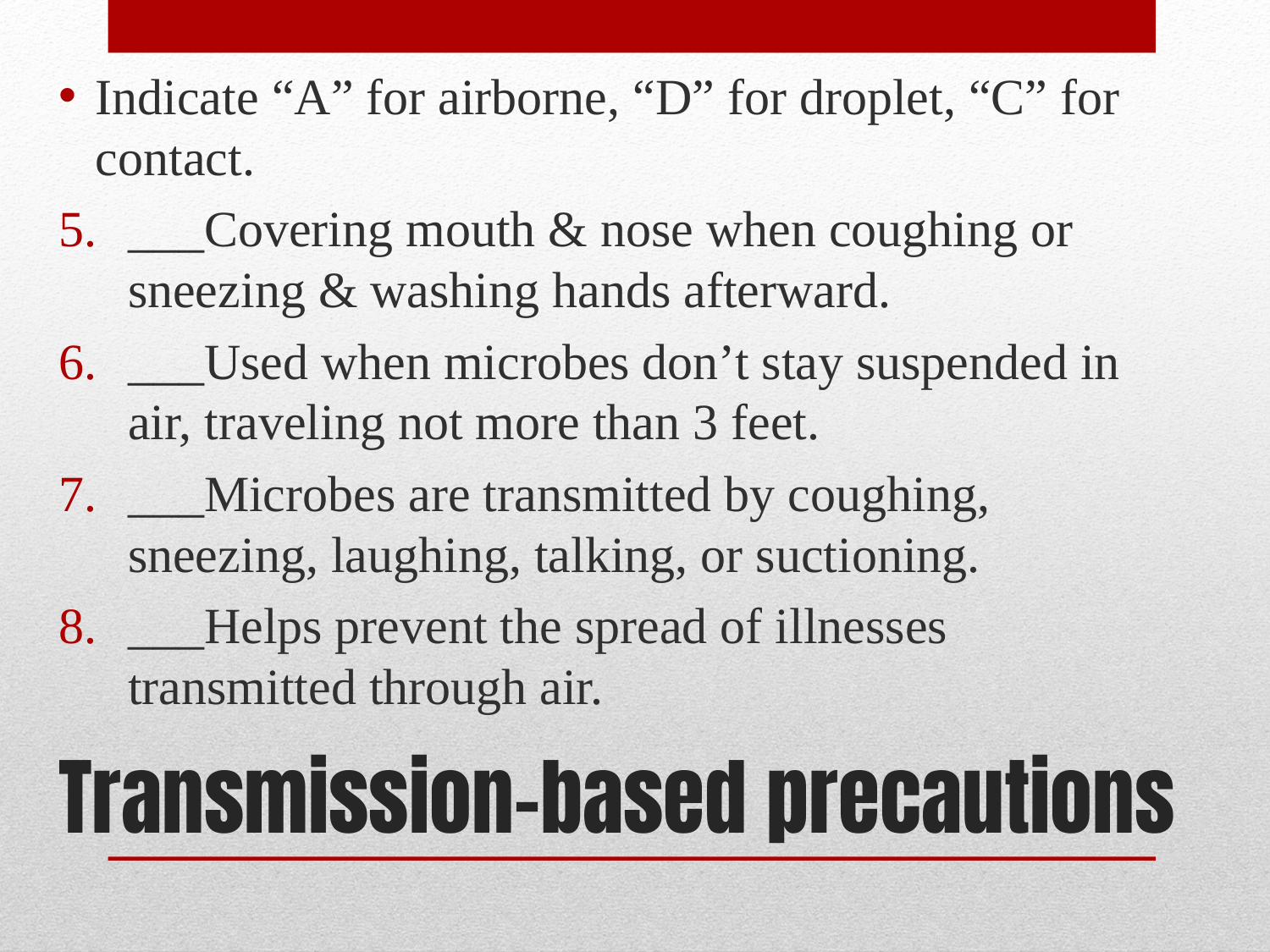

Indicate “A” for airborne, “D” for droplet, “C” for contact.
___Covering mouth & nose when coughing or sneezing & washing hands afterward.
___Used when microbes don’t stay suspended in air, traveling not more than 3 feet.
___Microbes are transmitted by coughing, sneezing, laughing, talking, or suctioning.
___Helps prevent the spread of illnesses transmitted through air.
# Transmission-based precautions